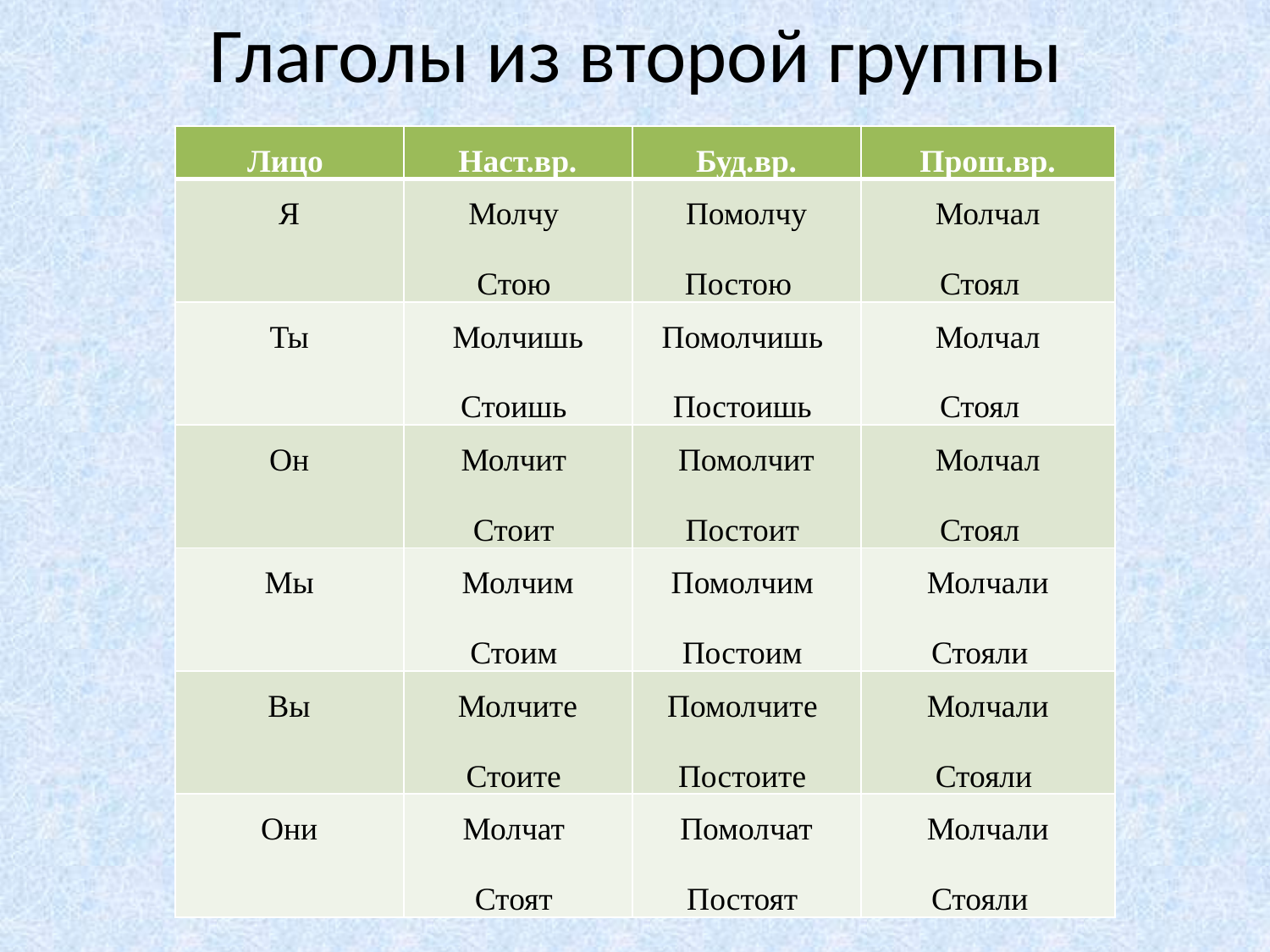

# Глаголы из второй группы
| Лицо | Наст.вр. | Буд.вр. | Прош.вр. |
| --- | --- | --- | --- |
| Я | Молчу Стою | Помолчу Постою | Молчал Стоял |
| Ты | Молчишь Стоишь | Помолчишь Постоишь | Молчал Стоял |
| Он | Молчит Стоит | Помолчит Постоит | Молчал Стоял |
| Мы | Молчим Стоим | Помолчим Постоим | Молчали Стояли |
| Вы | Молчите Стоите | Помолчите Постоите | Молчали Стояли |
| Они | Молчат Стоят | Помолчат Постоят | Молчали Стояли |